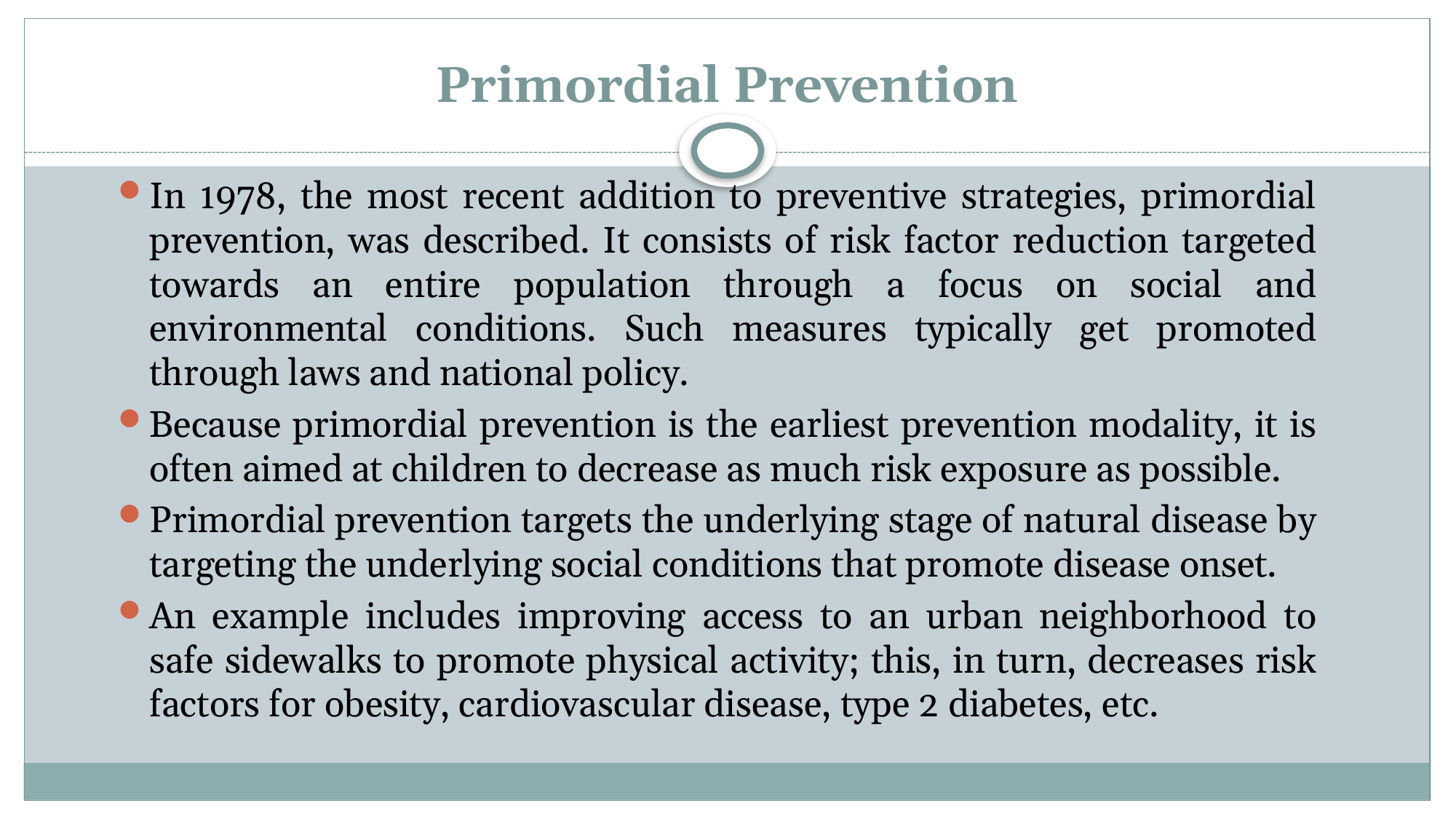

# Primordial Prevention
In 1978, the most recent addition to preventive strategies, primordial prevention, was described. It consists of risk factor reduction targeted towards an entire population through a focus on social and environmental conditions. Such measures typically get promoted through laws and national policy.
Because primordial prevention is the earliest prevention modality, it is often aimed at children to decrease as much risk exposure as possible.
Primordial prevention targets the underlying stage of natural disease by targeting the underlying social conditions that promote disease onset.
An example includes improving access to an urban neighborhood to safe sidewalks to promote physical activity; this, in turn, decreases risk factors for obesity, cardiovascular disease, type 2 diabetes, etc.